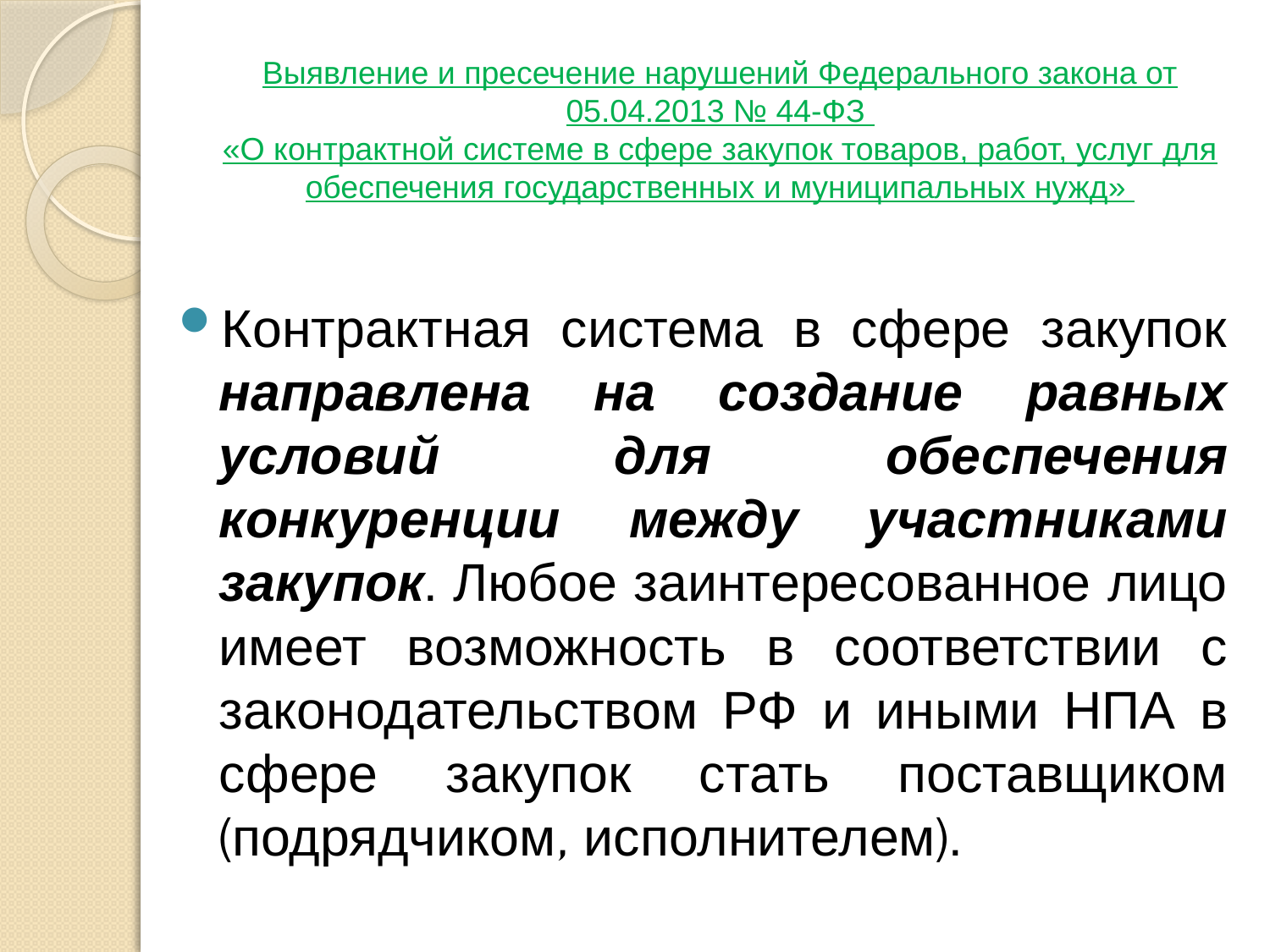

# Выявление и пресечение нарушений Федерального закона от 05.04.2013 № 44-ФЗ «О контрактной системе в сфере закупок товаров, работ, услуг для обеспечения государственных и муниципальных нужд»
Контрактная система в сфере закупок направлена на создание равных условий для обеспечения конкуренции между участниками закупок. Любое заинтересованное лицо имеет возможность в соответствии с законодательством РФ и иными НПА в сфере закупок стать поставщиком (подрядчиком, исполнителем).